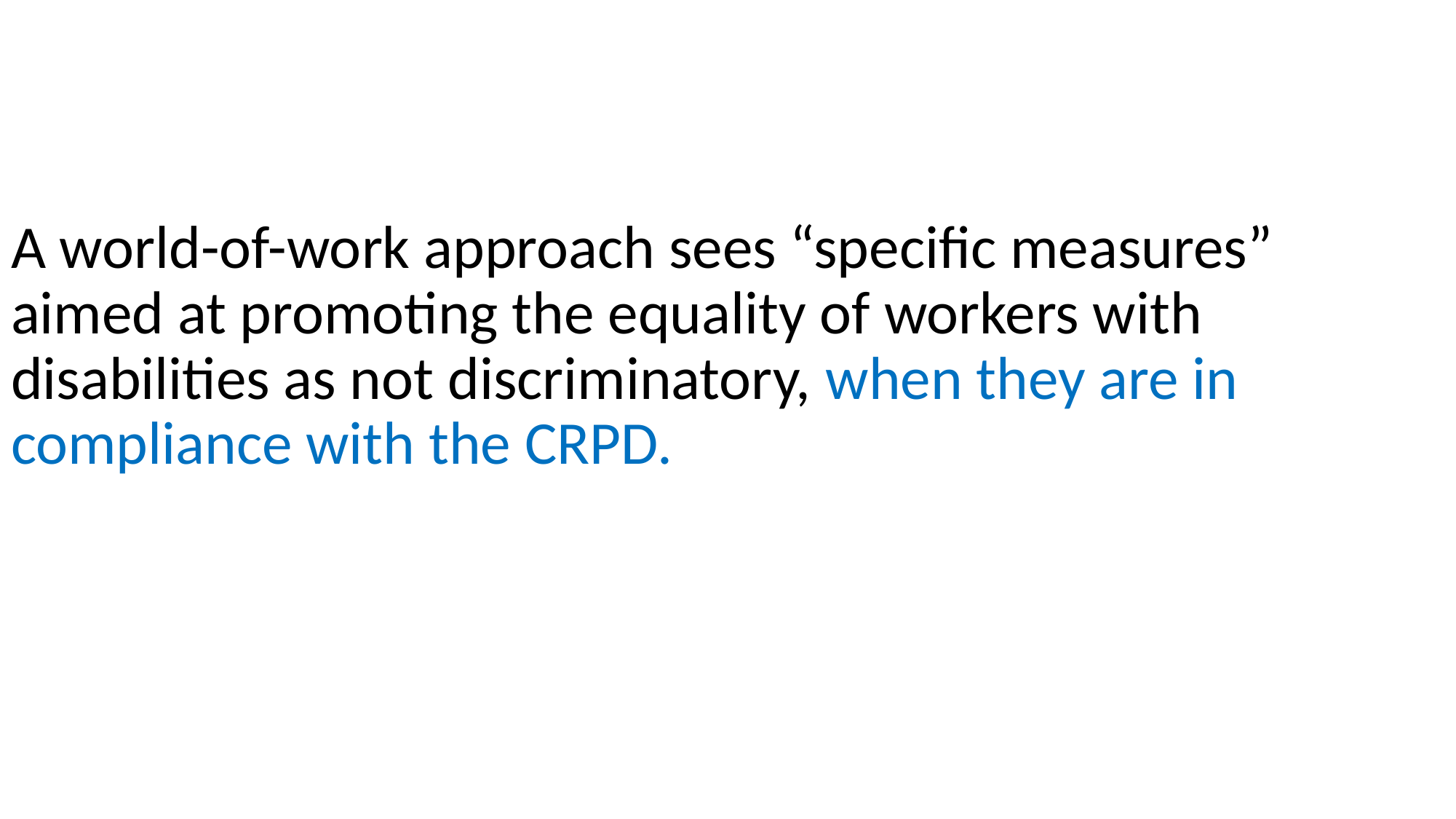

A world-of-work approach sees “specific measures” aimed at promoting the equality of workers with disabilities as not discriminatory, when they are in compliance with the CRPD.